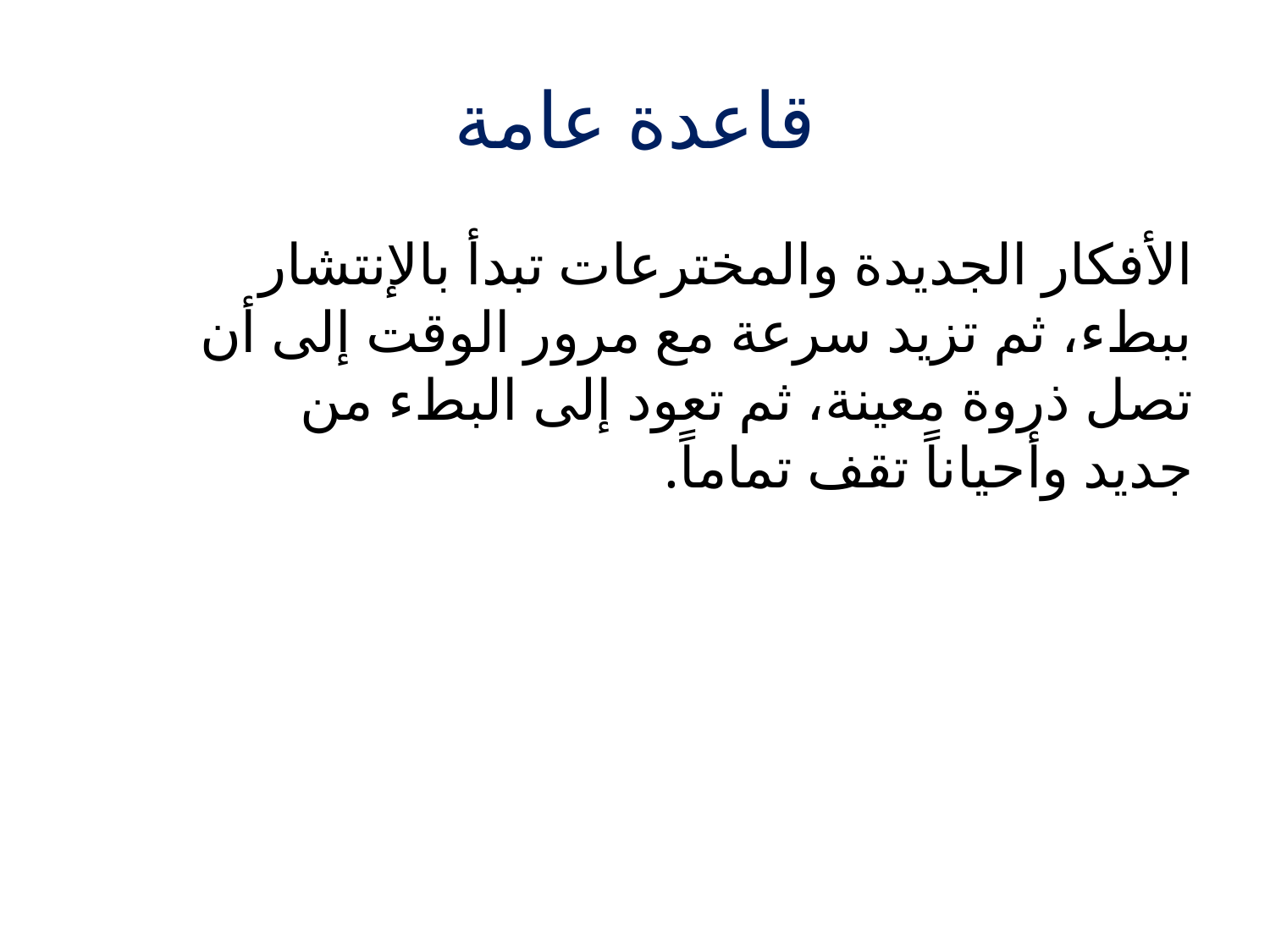

# قاعدة عامة
الأفكار الجديدة والمخترعات تبدأ بالإنتشار ببطء، ثم تزيد سرعة مع مرور الوقت إلى أن تصل ذروة معينة، ثم تعود إلى البطء من جديد وأحياناً تقف تماماً.